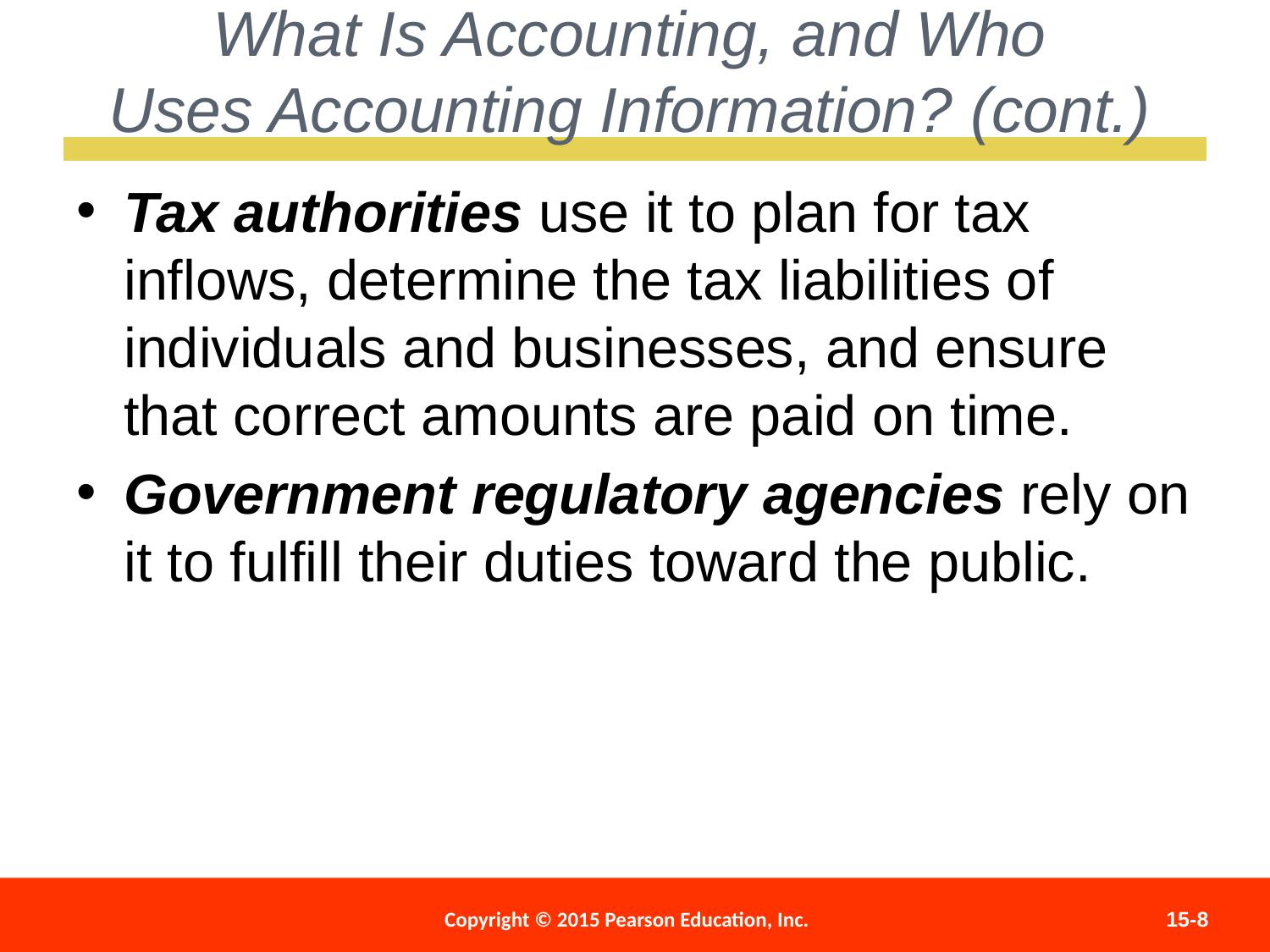

What Is Accounting, and Who
Uses Accounting Information? (cont.)
Tax authorities use it to plan for tax inflows, determine the tax liabilities of individuals and businesses, and ensure that correct amounts are paid on time.
Government regulatory agencies rely on it to fulfill their duties toward the public.